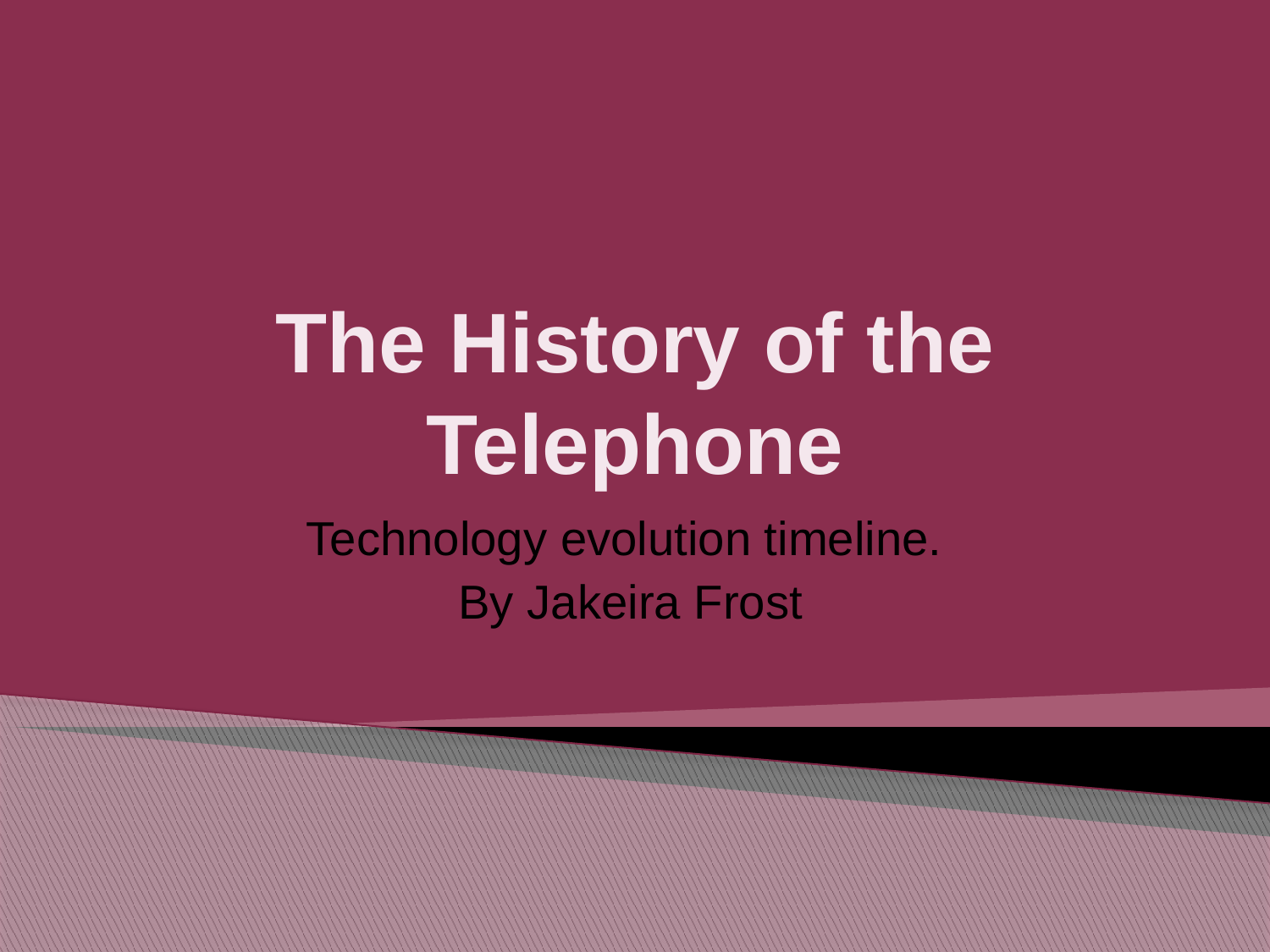

# The History of the Telephone
Technology evolution timeline.
By Jakeira Frost